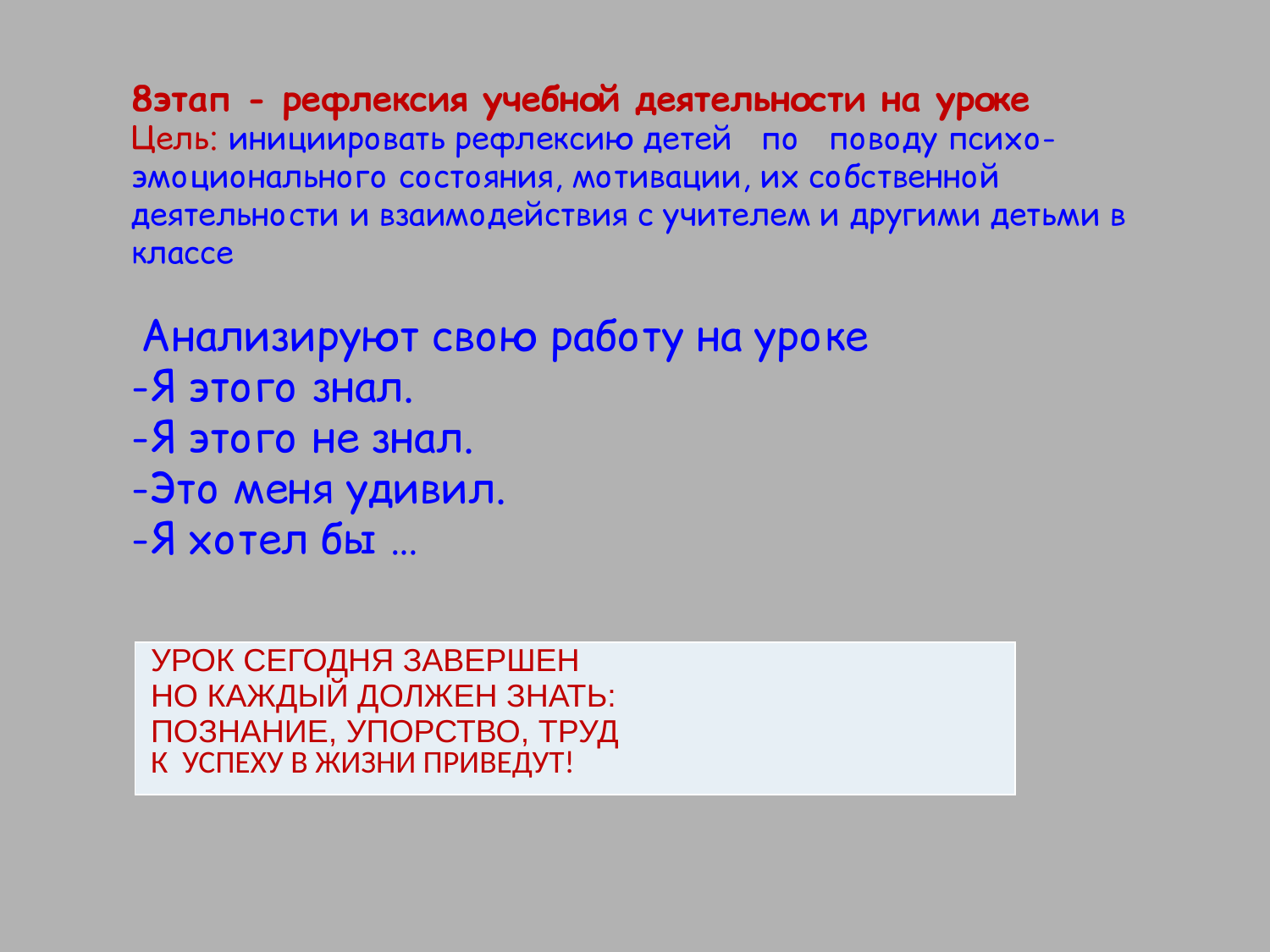

8этап - рефлексия учебной деятельности на уроке
Цель: инициировать рефлексию детей   по   поводу психо- эмоционального состояния, мотивации, их собственной деятельности и взаимодействия с учителем и другими детьми в классе

 Анализируют свою работу на уроке
-Я этого знал.
-Я этого не знал.
-Это меня удивил.
-Я хотел бы …

| УРОК СЕГОДНЯ ЗАВЕРШЕН НО КАЖДЫЙ ДОЛЖЕН ЗНАТЬ: ПОЗНАНИЕ, УПОРСТВО, ТРУД К УСПЕХУ В ЖИЗНИ ПРИВЕДУТ! |
| --- |